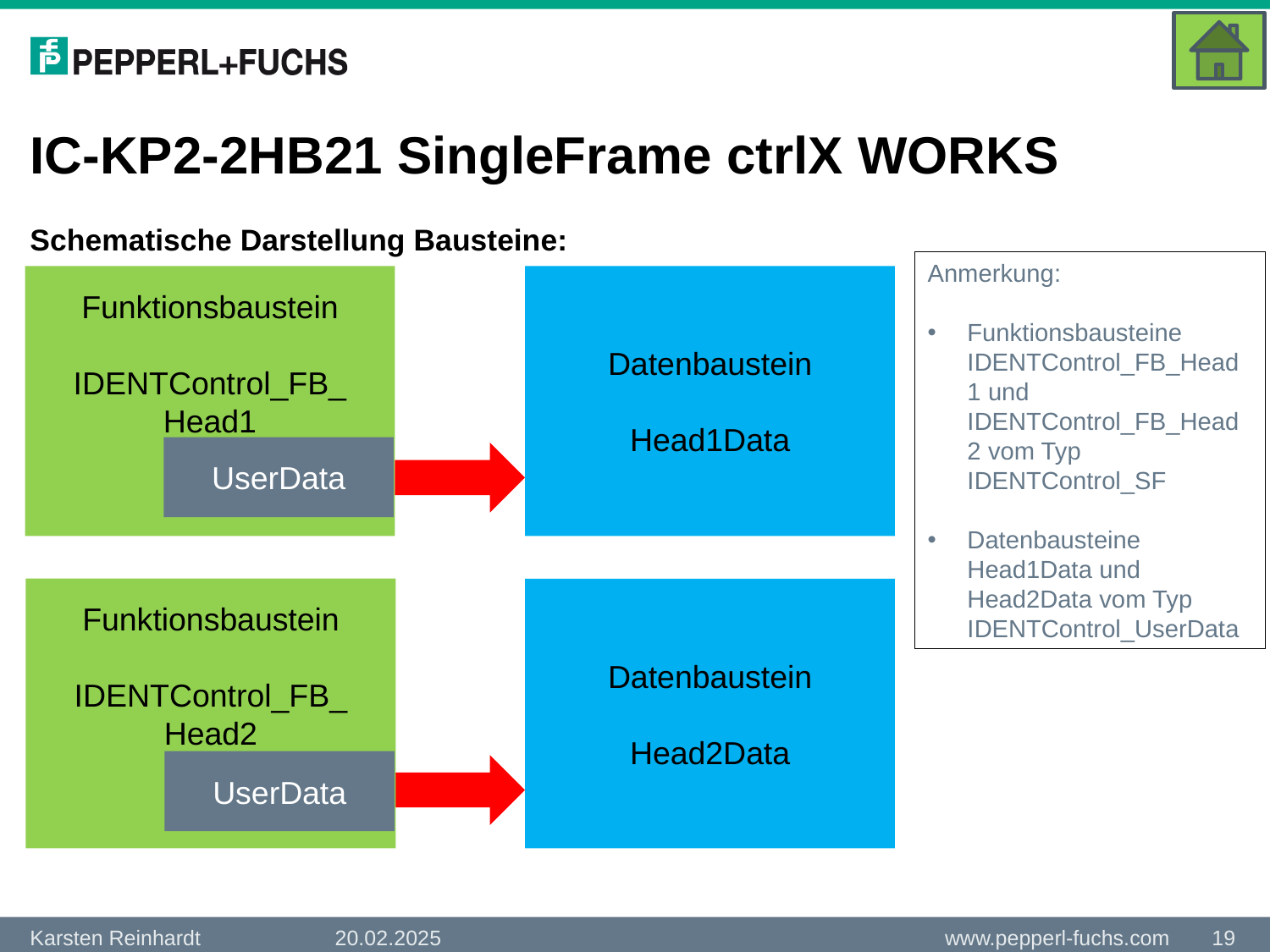

# IC-KP2-2HB21 SingleFrame ctrlX WORKS
Schematische Darstellung Bausteine:
Anmerkung:

Funktionsbausteine IDENTControl_FB_Head1 und IDENTControl_FB_Head2 vom Typ IDENTControl_SF

Datenbausteine Head1Data und Head2Data vom Typ IDENTControl_UserData

Funktionsbaustein

IDENTControl_FB_
Head1

Datenbaustein

Head1Data
UserData

Funktionsbaustein

IDENTControl_FB_
Head2

Datenbaustein

Head2Data
UserData

20.02.2025
19
Karsten Reinhardt